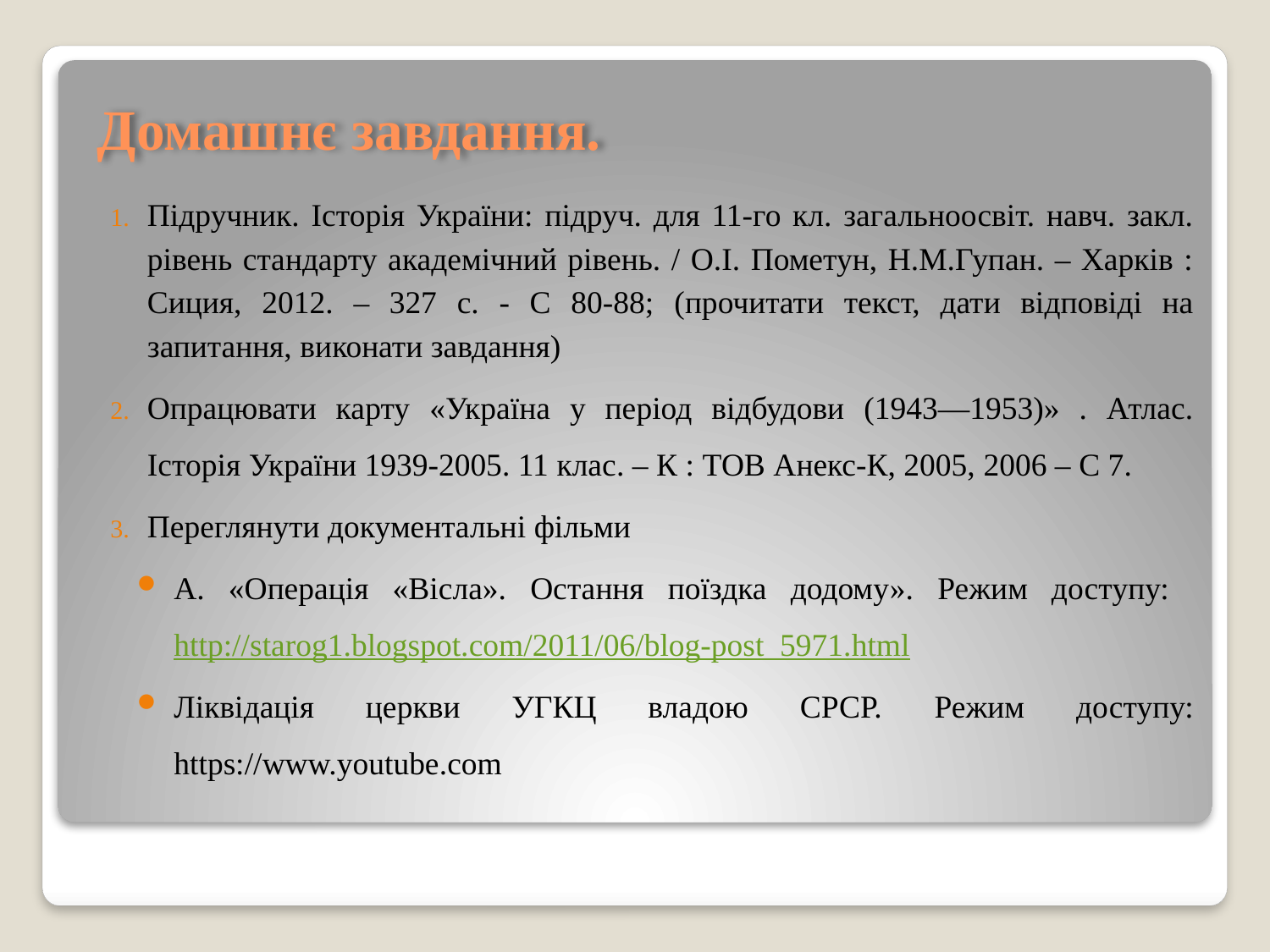

# Домашнє завдання.
Підручник. Історія України: підруч. для 11-го кл. загальноосвіт. навч. закл. рівень стандарту академічний рівень. / О.І. Пометун, Н.М.Гупан. – Харків : Сиция, 2012. – 327 с. - С 80-88; (прочитати текст, дати відповіді на запитання, виконати завдання)
Опрацювати карту «Україна у період відбудови (1943—1953)» . Атлас. Історія України 1939-2005. 11 клас. – К : ТОВ Анекс-К, 2005, 2006 – С 7.
Переглянути документальні фільми
А. «Операція «Вісла». Остання поїздка додому». Режим доступу:  http://starog1.blogspot.com/2011/06/blog-post_5971.html
Ліквідація церкви УГКЦ владою СРСР. Режим доступу: https://www.youtube.com